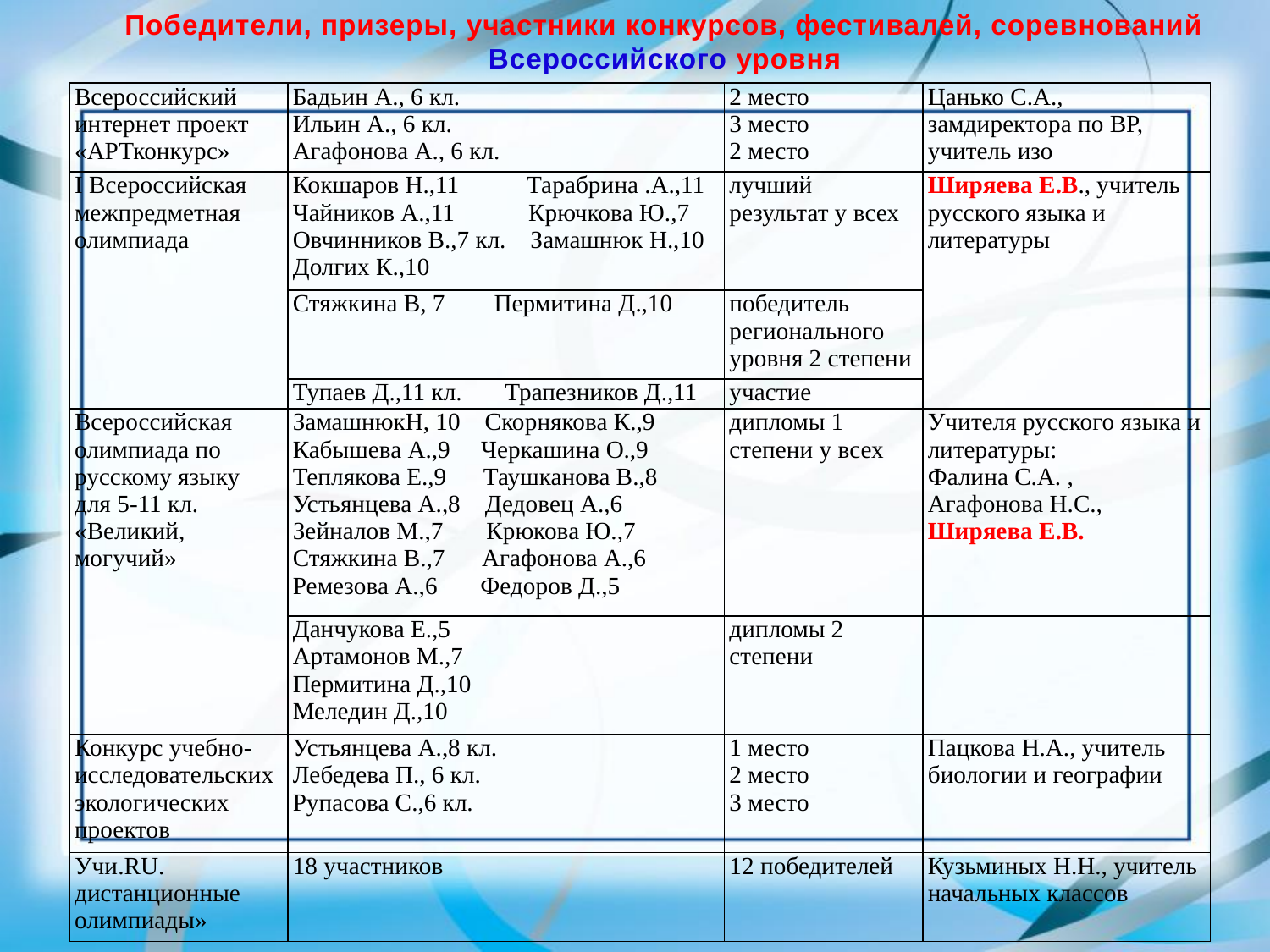

Победители, призеры, участники конкурсов, фестивалей, соревнований Всероссийского уровня

| Всероссийский интернет проект «АРТконкурс» | Бадьин А., 6 кл. Ильин А., 6 кл. Агафонова А., 6 кл. | 2 место 3 место 2 место | Цанько С.А., замдиректора по ВР, учитель изо |
| --- | --- | --- | --- |
| I Всероссийская межпредметная олимпиада | Кокшаров Н.,11 Тарабрина .А.,11 Чайников А.,11 Крючкова Ю.,7 Овчинников В.,7 кл. Замашнюк Н.,10 Долгих К.,10 | лучший результат у всех | Ширяева Е.В., учитель русского языка и литературы |
|  | Стяжкина В, 7 Пермитина Д.,10 | победитель регионального уровня 2 степени |  |
|  | Тупаев Д.,11 кл. Трапезников Д.,11 | участие |  |
| Всероссийская олимпиада по русскому языку для 5-11 кл. «Великий, могучий» | ЗамашнюкН, 10 Скорнякова К.,9 Кабышева А.,9 Черкашина О.,9 Теплякова Е.,9 Таушканова В.,8 Устьянцева А.,8 Дедовец А.,6 Зейналов М.,7 Крюкова Ю.,7 Стяжкина В.,7 Агафонова А.,6 Ремезова А.,6 Федоров Д.,5 | дипломы 1 степени у всех | Учителя русского языка и литературы: Фалина С.А. , Агафонова Н.С., Ширяева Е.В. |
|  | Данчукова Е.,5 Артамонов М.,7 Пермитина Д.,10 Меледин Д.,10 | дипломы 2 степени |  |
| Конкурс учебно-исследовательских экологических проектов | Устьянцева А.,8 кл. Лебедева П., 6 кл. Рупасова С.,6 кл. | 1 место 2 место 3 место | Пацкова Н.А., учитель биологии и географии |
| Учи.RU. дистанционные олимпиады» | 18 участников | 12 победителей | Кузьминых Н.Н., учитель начальных классов |